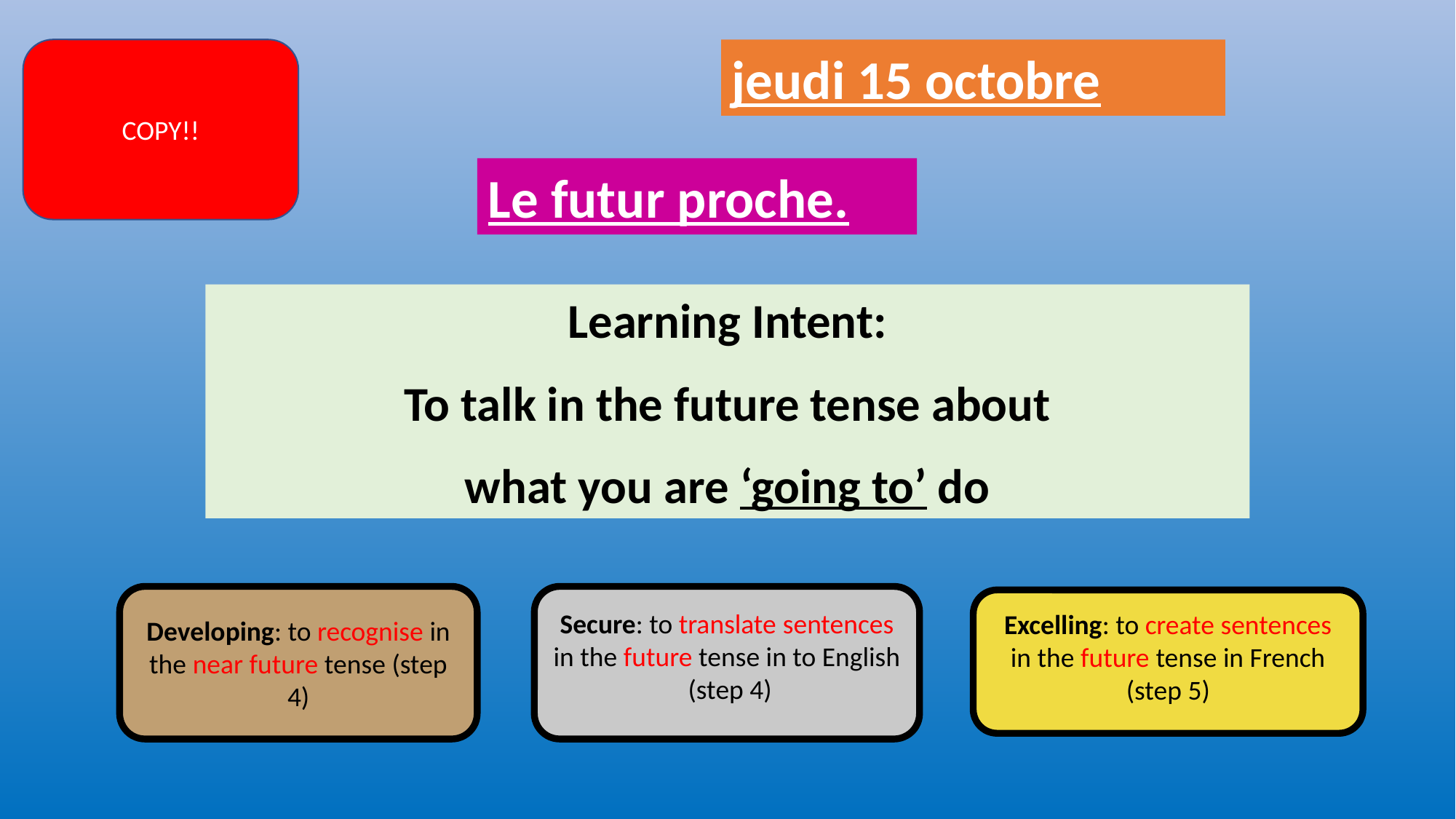

COPY!!
jeudi 15 octobre
Le futur proche.
Learning Intent:
To talk in the future tense about
what you are ‘going to’ do

Developing: to recognise in the near future tense (step 4)

Secure: to translate sentences in the future tense in to English  (step 4)

Excelling: to create sentences in the future tense in French (step 5)